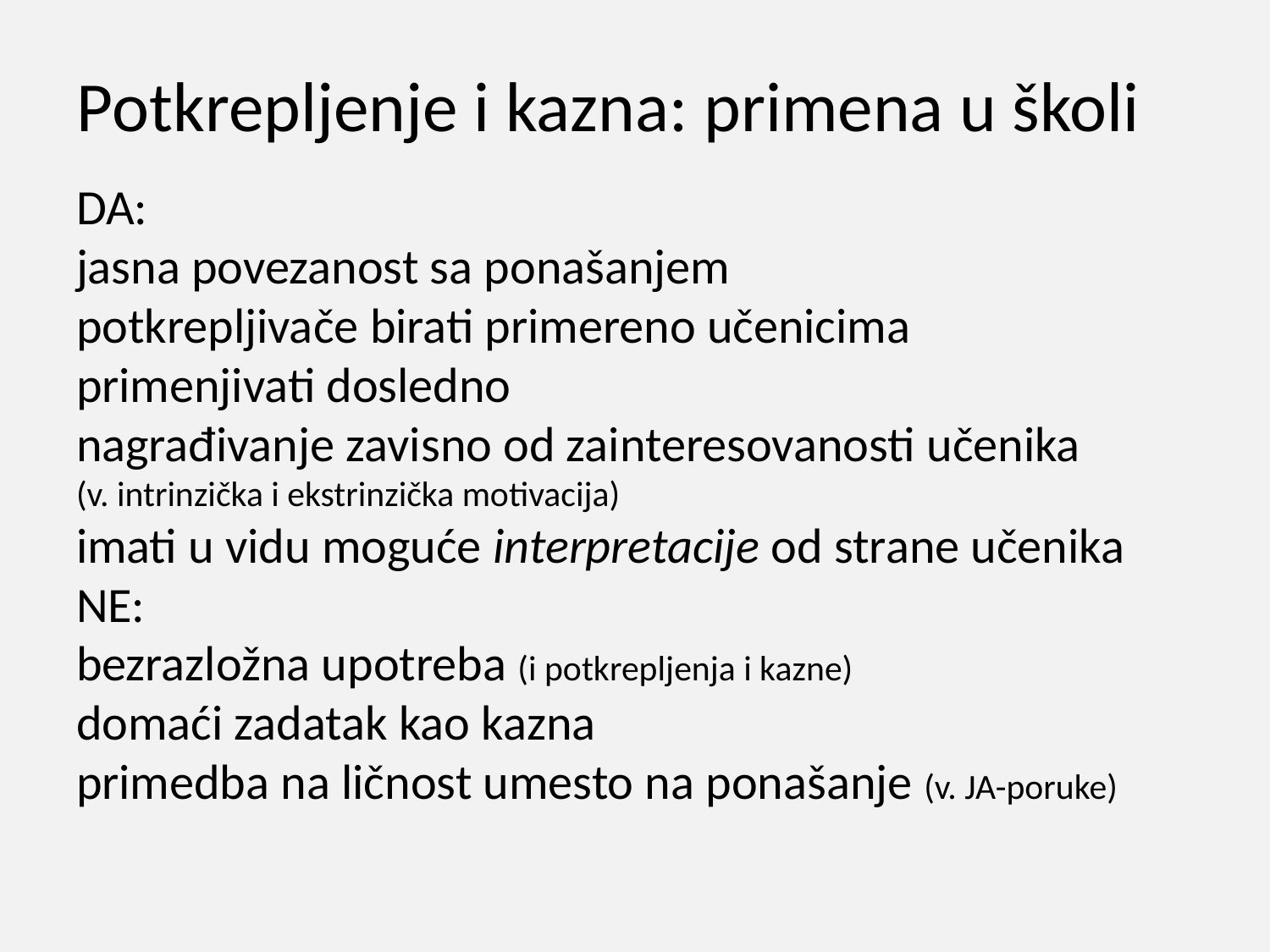

# Potkrepljenje i kazna: primena u školi
DA:
jasna povezanost sa ponašanjem
potkrepljivače birati primereno učenicima
primenjivati dosledno
nagrađivanje zavisno od zainteresovanosti učenika
(v. intrinzička i ekstrinzička motivacija)
imati u vidu moguće interpretacije od strane učenika
NE:
bezrazložna upotreba (i potkrepljenja i kazne)
domaći zadatak kao kazna
primedba na ličnost umesto na ponašanje (v. JA-poruke)